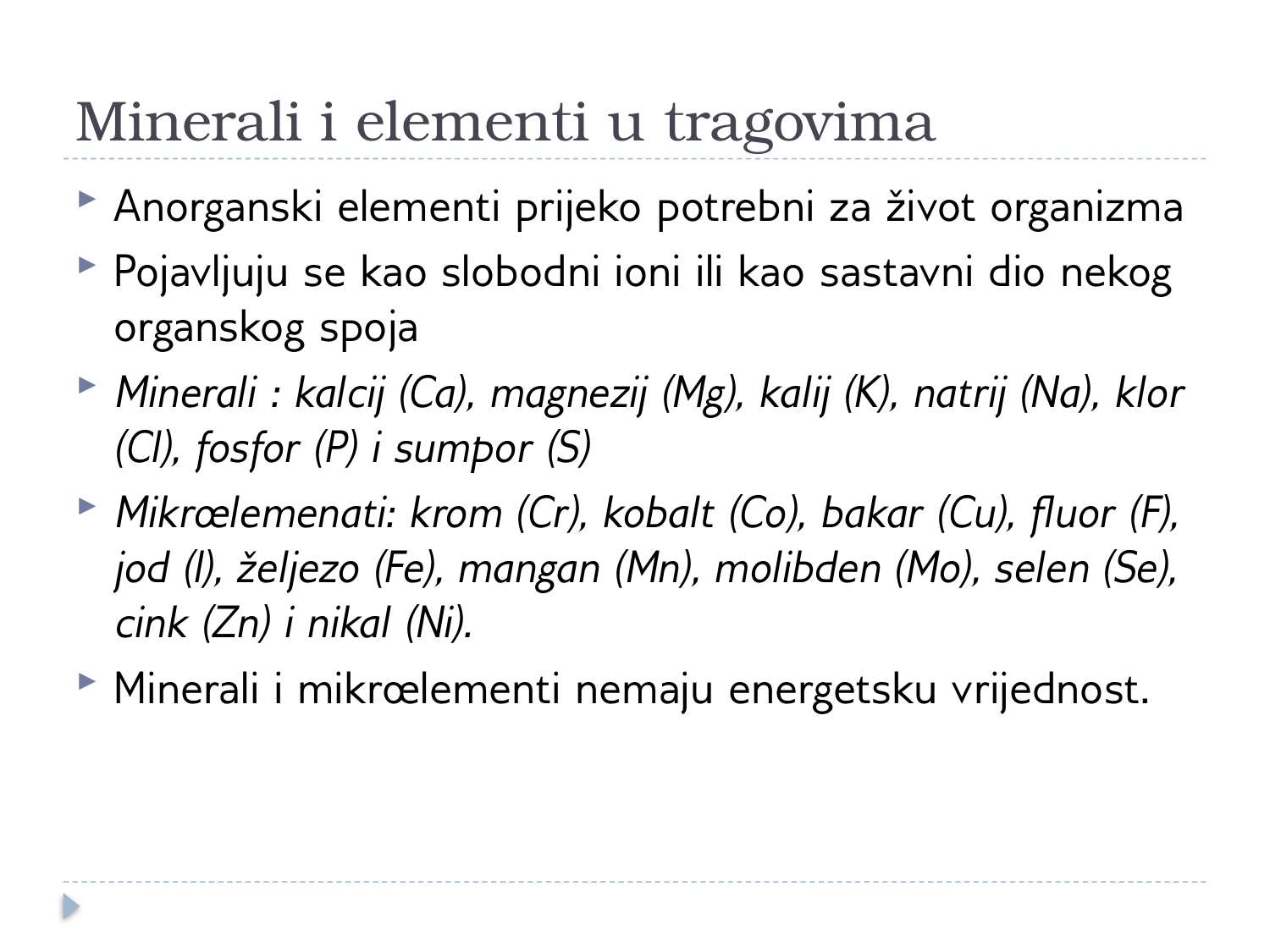

# Minerali i elementi u tragovima
Anorganski elementi prijeko potrebni za život organizma
Pojavljuju se kao slobodni ioni ili kao sastavni dio nekog organskog spoja
Minerali : kalcij (Ca), magnezij (Mg), kalij (K), natrij (Na), klor (Cl), fosfor (P) i sumpor (S)
Mikroelemenati: krom (Cr), kobalt (Co), bakar (Cu), fluor (F), jod (I), željezo (Fe), mangan (Mn), molibden (Mo), selen (Se), cink (Zn) i nikal (Ni).
Minerali i mikroelementi nemaju energetsku vrijednost.